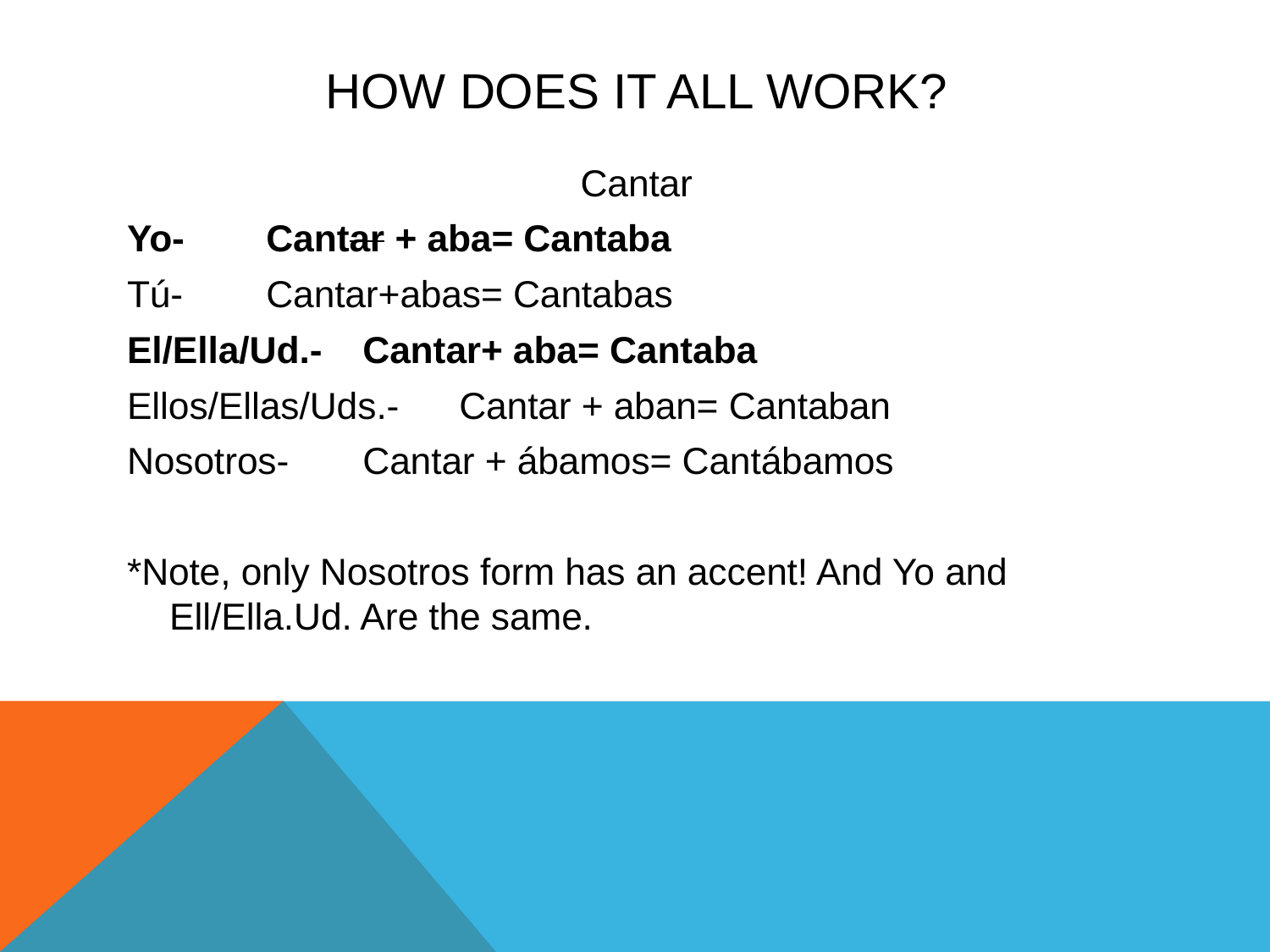

# How does it all work?
Cantar
Yo-			Cantar + aba= Cantaba
Tú-			Cantar+abas= Cantabas
El/Ella/Ud.-		Cantar+ aba= Cantaba
Ellos/Ellas/Uds.-	Cantar + aban= Cantaban
Nosotros-		Cantar + ábamos= Cantábamos

*Note, only Nosotros form has an accent! And Yo and Ell/Ella.Ud. Are the same.